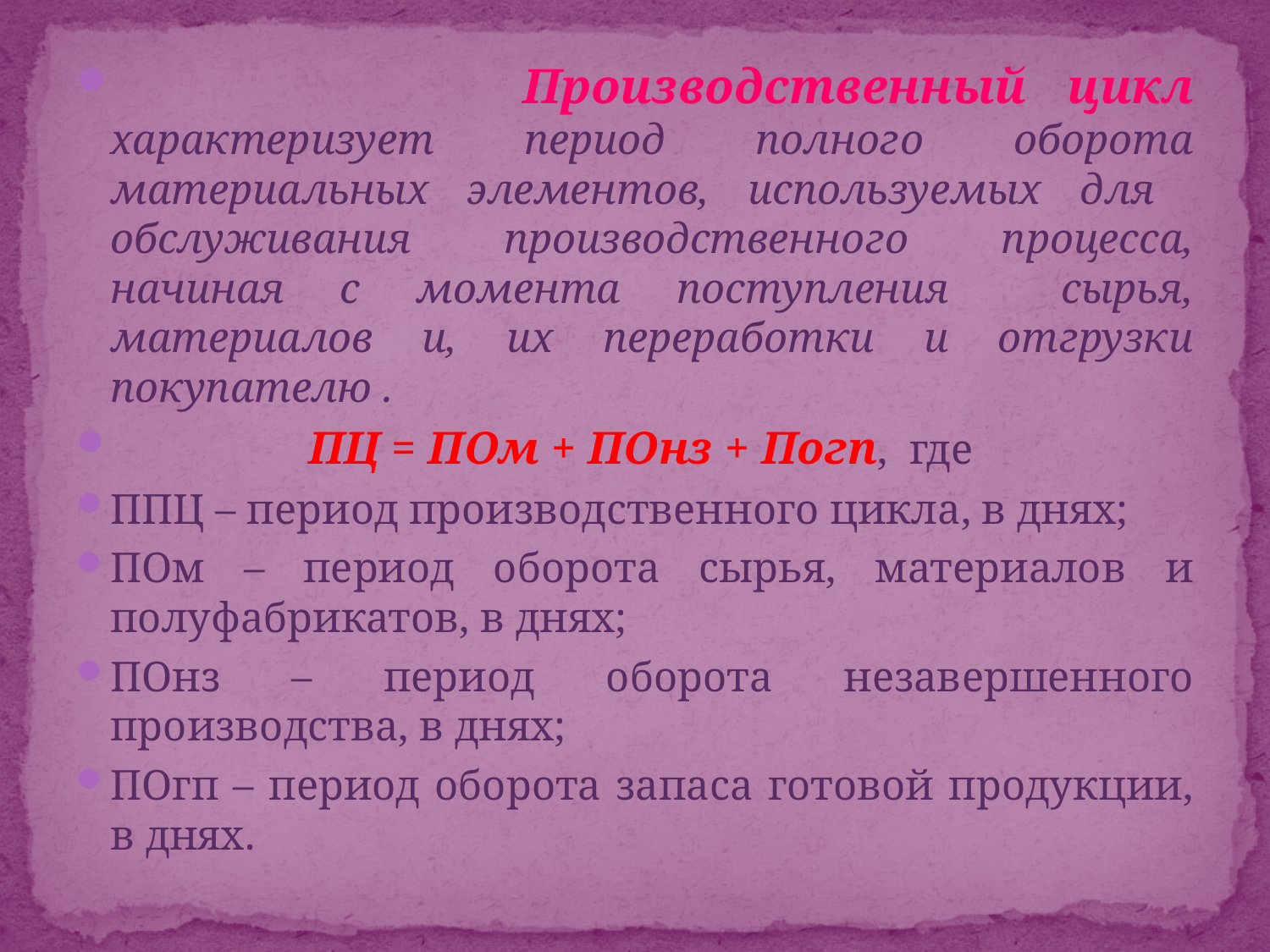

Производственный цикл характеризует период полного оборота материальных элементов, используемых для  обслуживания производственного процесса, начиная с момента поступления  сырья, материалов и, их переработки и отгрузки покупателю .
                 ПЦ = ПОм + ПОнз + Погп,  где
ППЦ – период производственного цикла, в днях;
ПОм – период оборота сырья, материалов и полуфабрикатов, в днях;
ПОнз – период оборота незавершенного производства, в днях;
ПОгп – период оборота запаса готовой продукции, в днях.